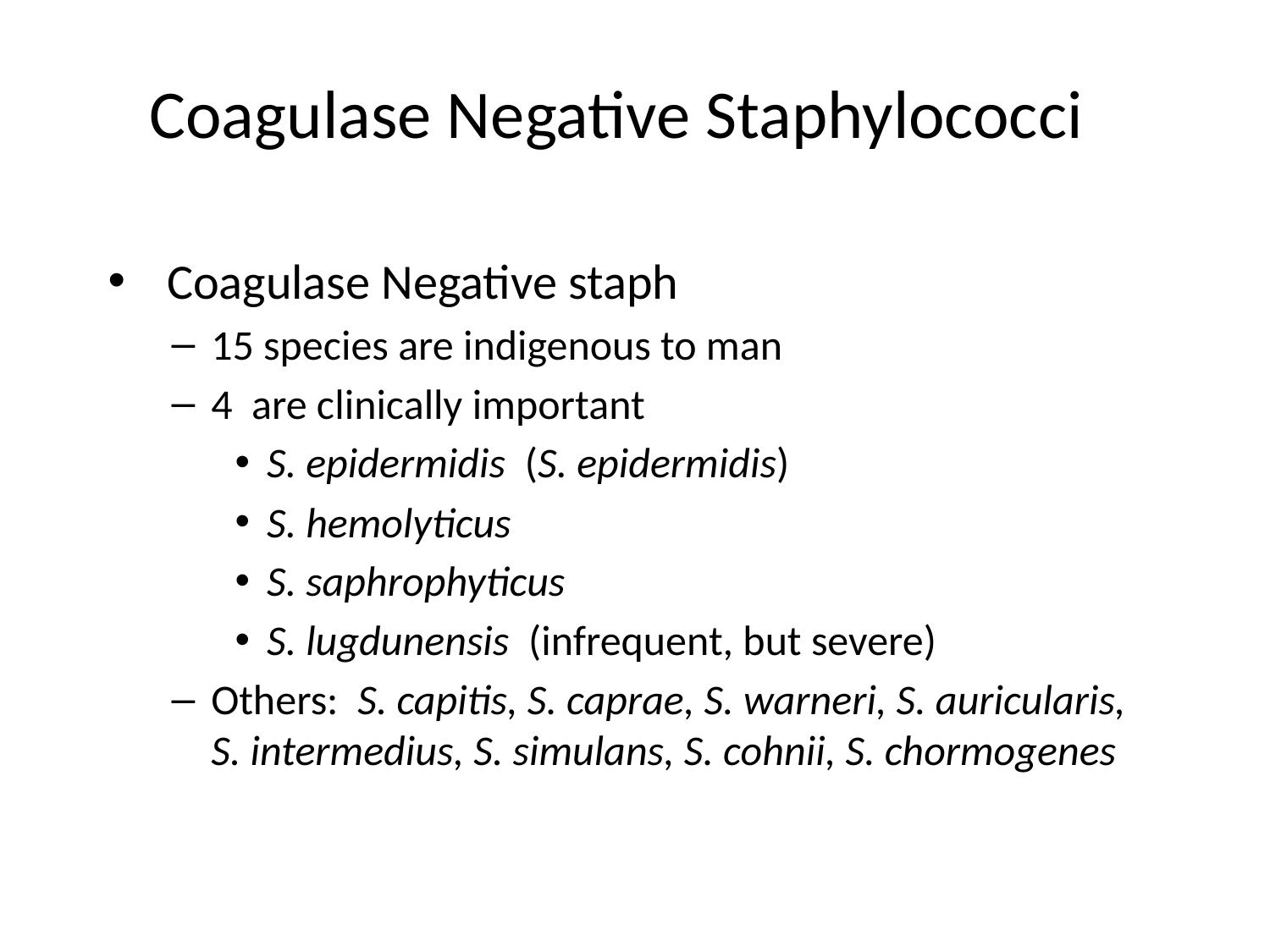

# Coagulase Negative Staphylococci
 Coagulase Negative staph
15 species are indigenous to man
4  are clinically important
S. epidermidis  (S. epidermidis)
S. hemolyticus
S. saphrophyticus
S. lugdunensis  (infrequent, but severe)
Others:  S. capitis, S. caprae, S. warneri, S. auricularis, S. intermedius, S. simulans, S. cohnii, S. chormogenes